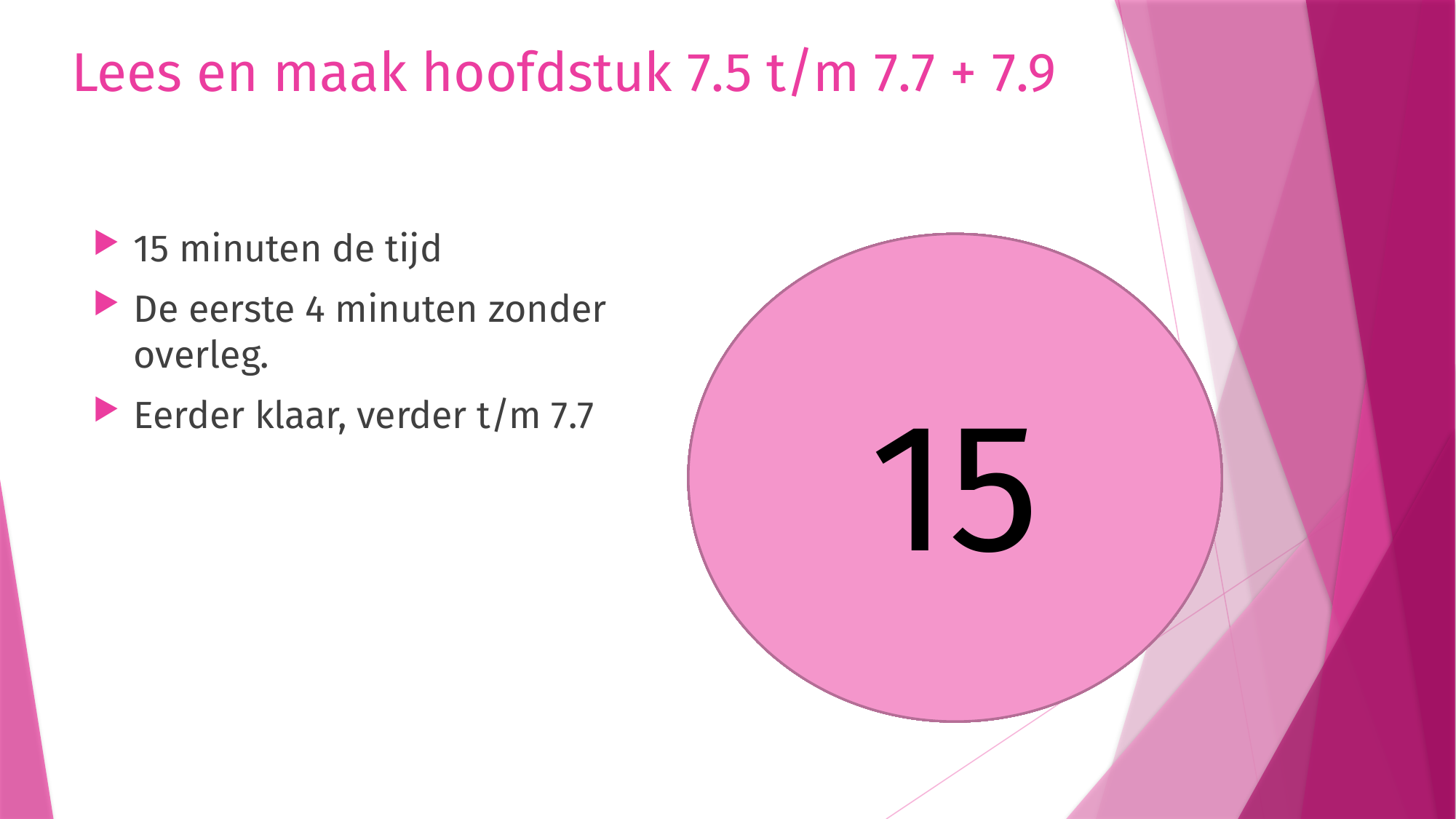

# Lees en maak hoofdstuk 7.5 t/m 7.7 + 7.9
15 minuten de tijd
De eerste 4 minuten zonder overleg.
Eerder klaar, verder t/m 7.7
15
14
10
11
12
13
8
9
5
6
7
4
3
1
2